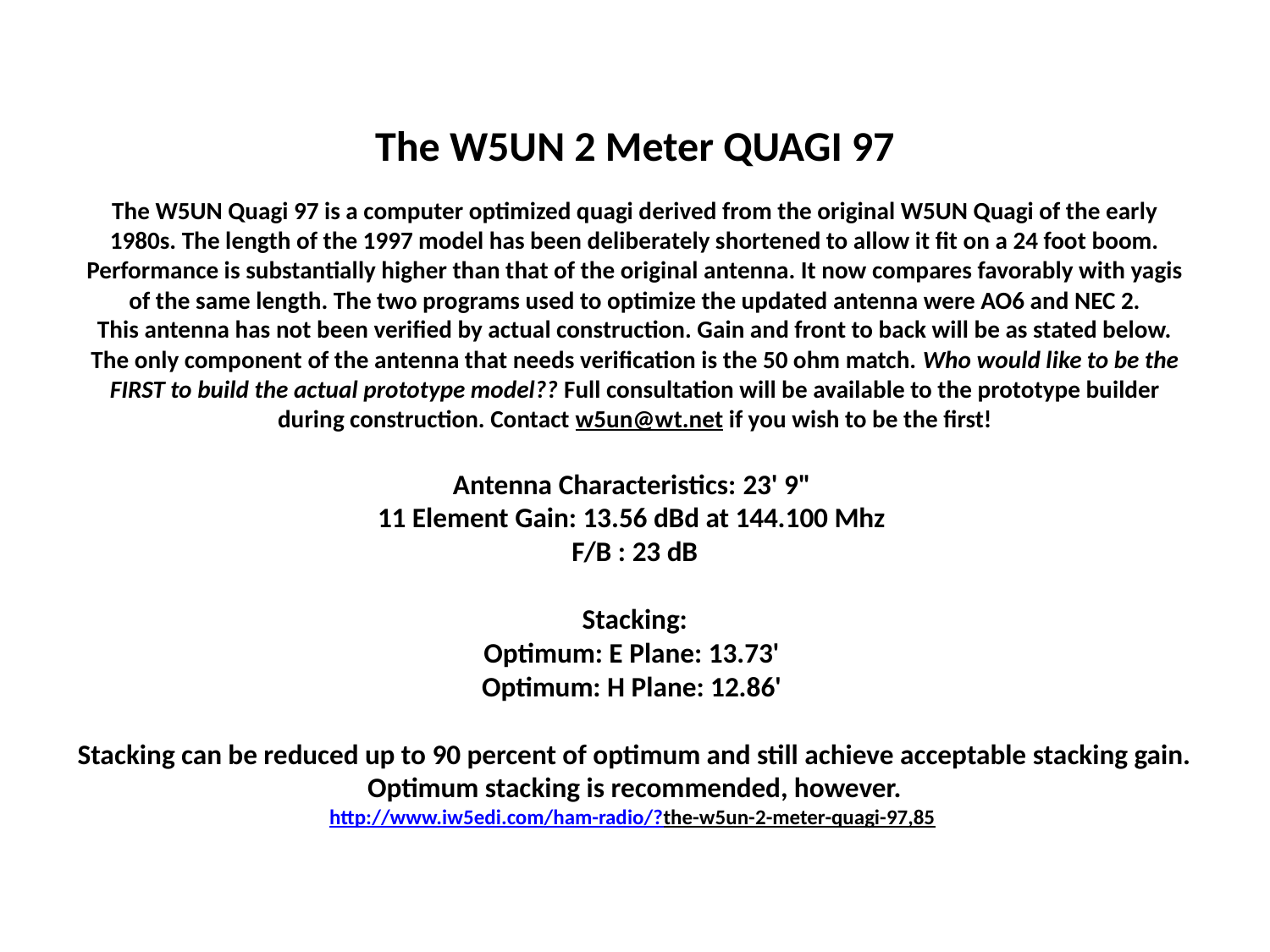

# The W5UN 2 Meter QUAGI 97 The W5UN Quagi 97 is a computer optimized quagi derived from the original W5UN Quagi of the early 1980s. The length of the 1997 model has been deliberately shortened to allow it fit on a 24 foot boom. Performance is substantially higher than that of the original antenna. It now compares favorably with yagis of the same length. The two programs used to optimize the updated antenna were AO6 and NEC 2. This antenna has not been verified by actual construction. Gain and front to back will be as stated below. The only component of the antenna that needs verification is the 50 ohm match. Who would like to be the FIRST to build the actual prototype model?? Full consultation will be available to the prototype builder during construction. Contact w5un@wt.net if you wish to be the first!   Antenna Characteristics: 23' 9"  11 Element Gain: 13.56 dBd at 144.100 Mhz  F/B : 23 dB   Stacking: Optimum: E Plane: 13.73'  Optimum: H Plane: 12.86'    Stacking can be reduced up to 90 percent of optimum and still achieve acceptable stacking gain. Optimum stacking is recommended, however. http://www.iw5edi.com/ham-radio/?the-w5un-2-meter-quagi-97,85